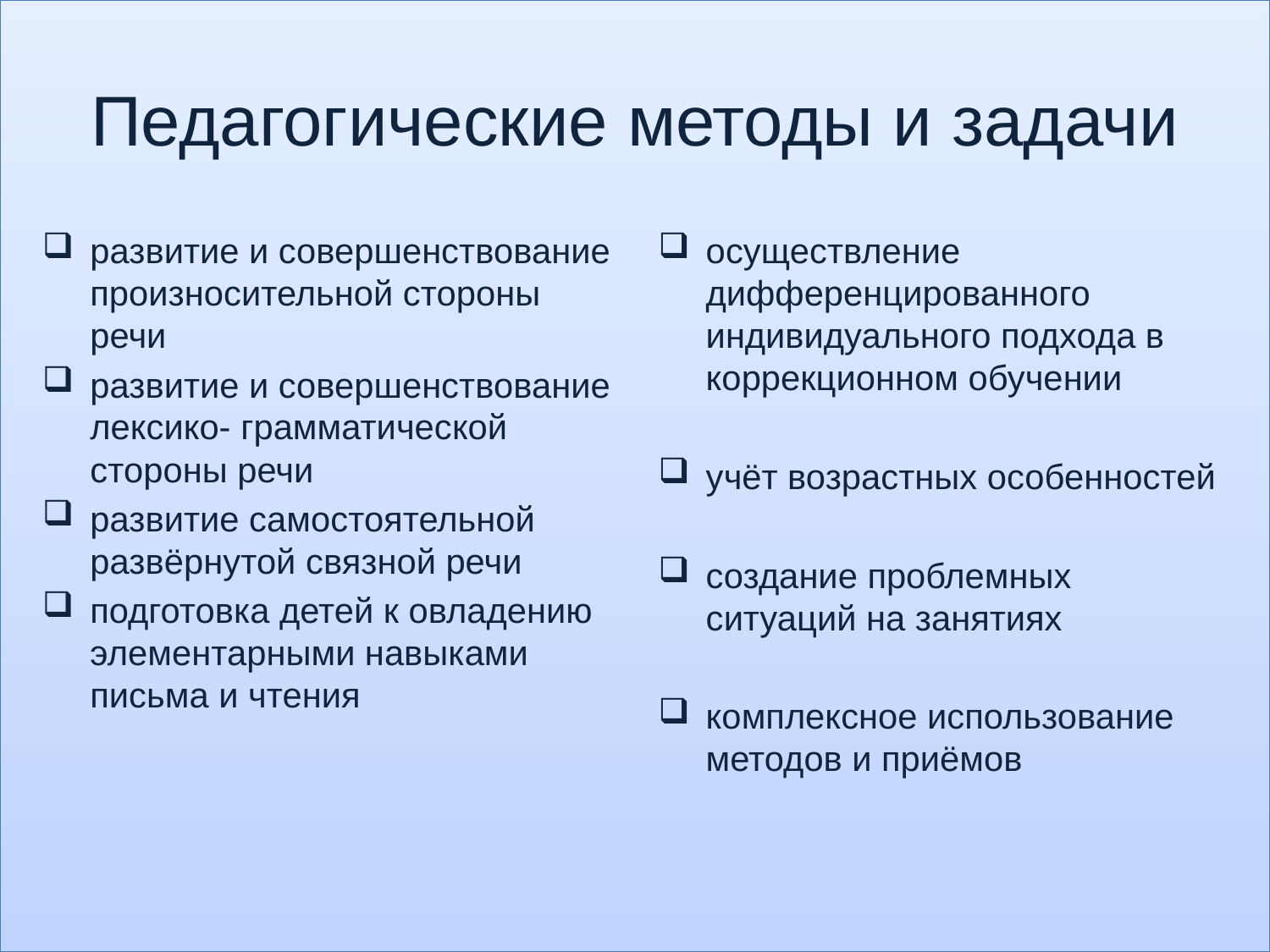

# Педагогические методы и задачи
развитие и совершенствование произносительной стороны речи
развитие и совершенствование лексико- грамматической стороны речи
развитие самостоятельной развёрнутой связной речи
подготовка детей к овладению элементарными навыками письма и чтения
осуществление дифференцированного индивидуального подхода в коррекционном обучении

учёт возрастных особенностей

создание проблемных ситуаций на занятиях

комплексное использование методов и приёмов